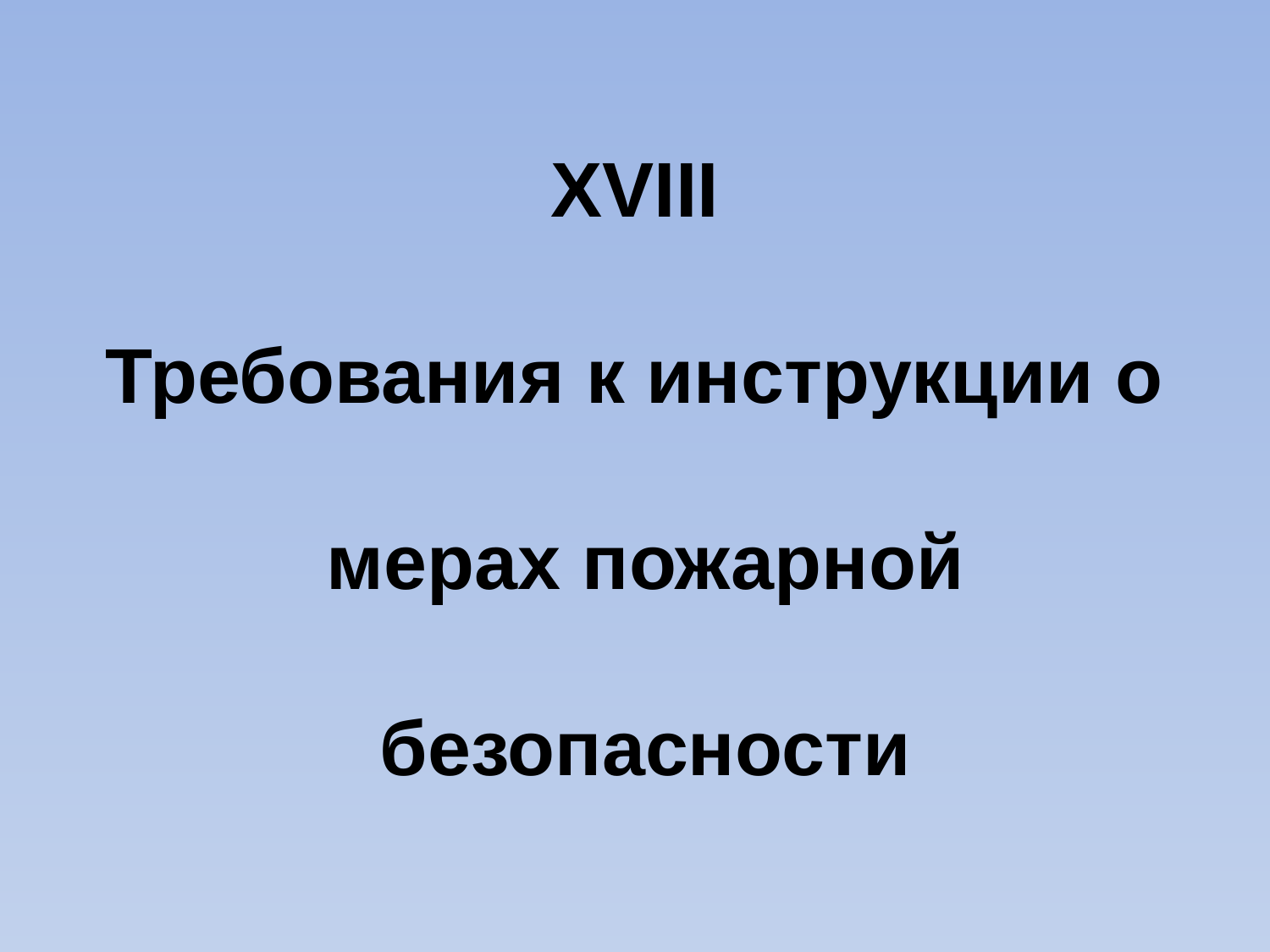

# XVIII Требования к инструкции о мерах пожарной безопасности